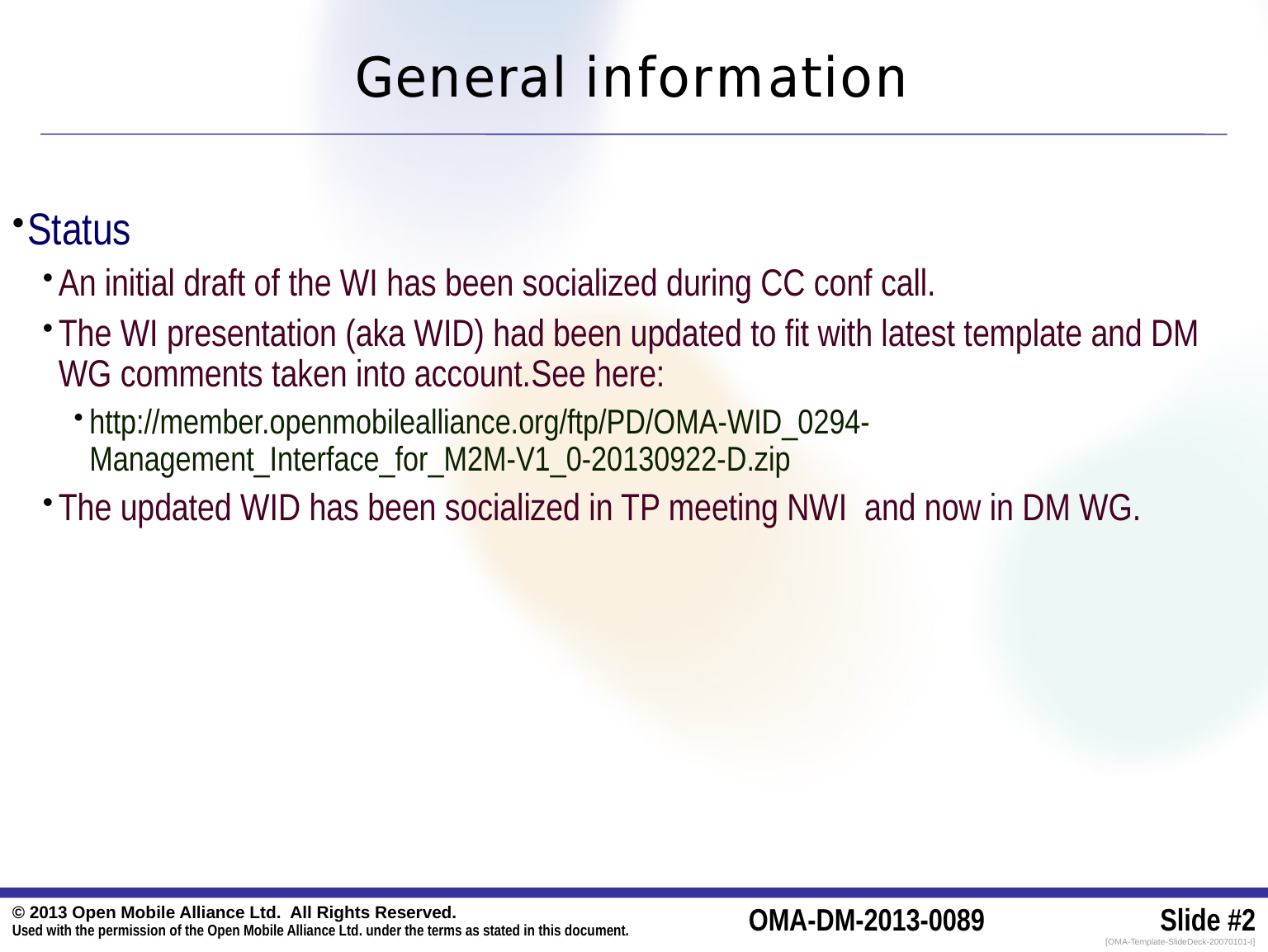

# General information

Status
An initial draft of the WI has been socialized during CC conf call.
The WI presentation (aka WID) had been updated to fit with latest template and DM WG comments taken into account.See here:
http://member.openmobilealliance.org/ftp/PD/OMA-WID_0294-Management_Interface_for_M2M-V1_0-20130922-D.zip
The updated WID has been socialized in TP meeting NWI  and now in DM WG.